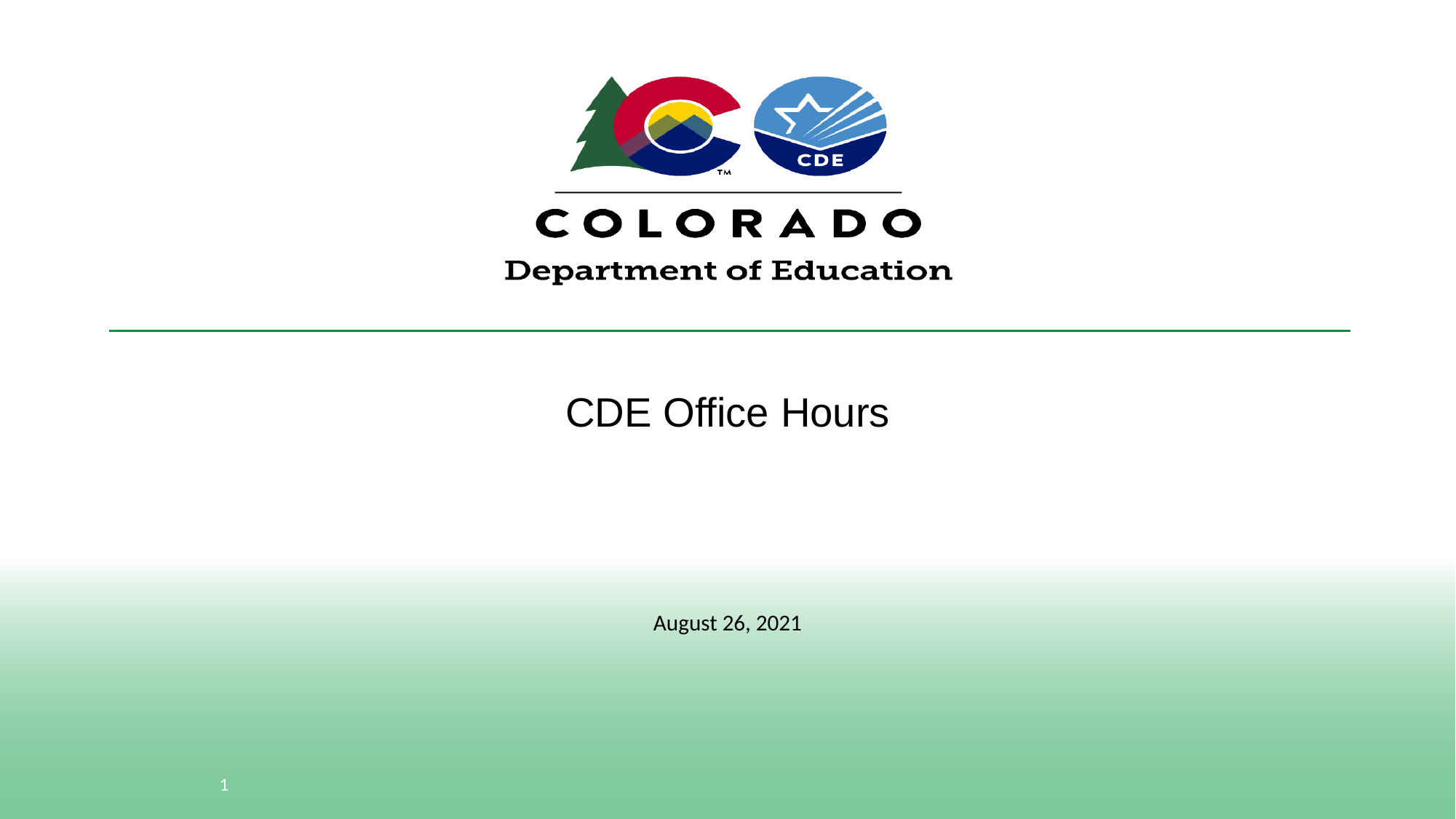

# CDE Office Hours
August 26, 2021
1